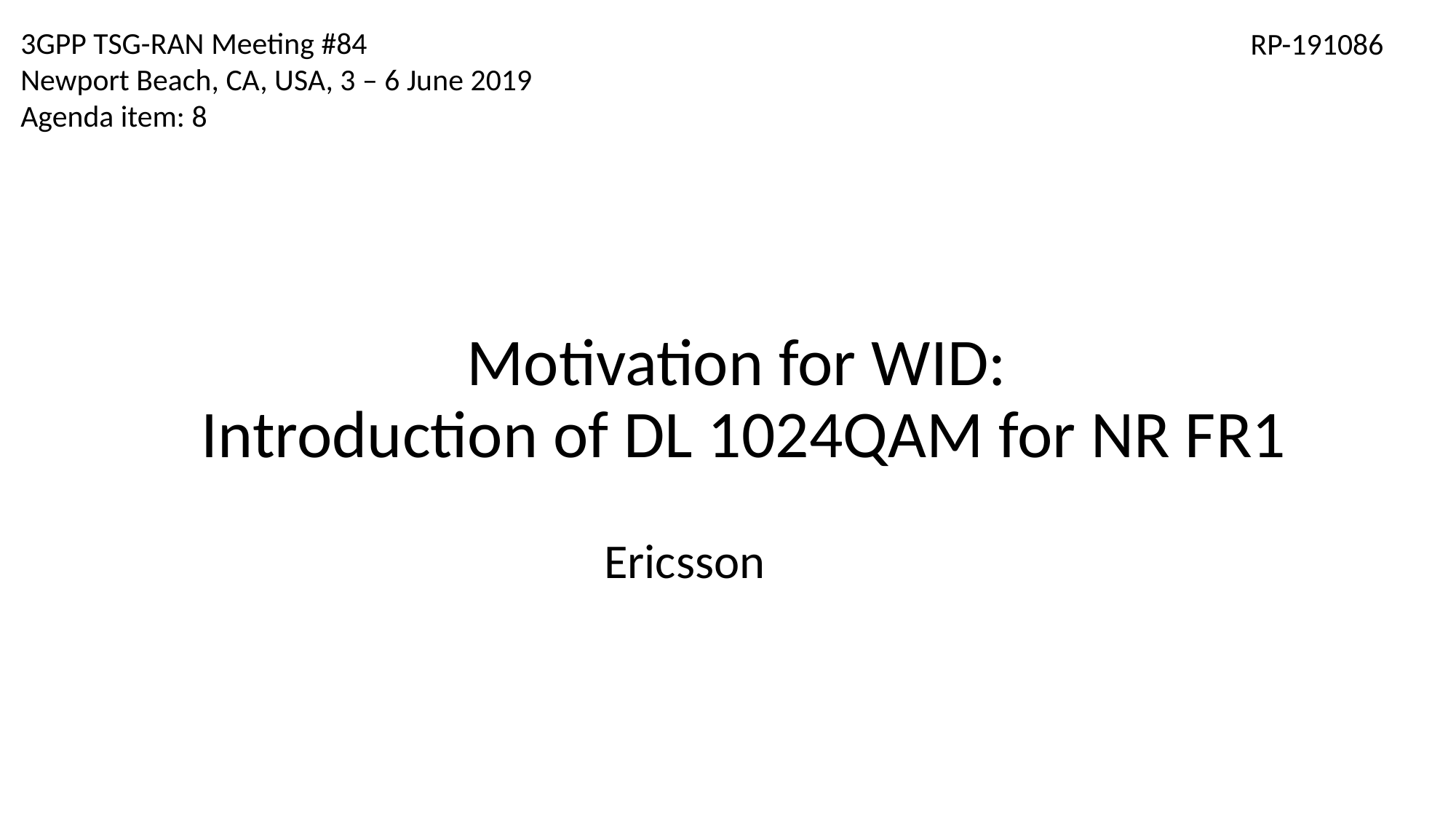

3GPP TSG-RAN Meeting #84
Newport Beach, CA, USA, 3 – 6 June 2019
Agenda item: 8
RP-191086
# Motivation for WID: Introduction of DL 1024QAM for NR FR1
Ericsson